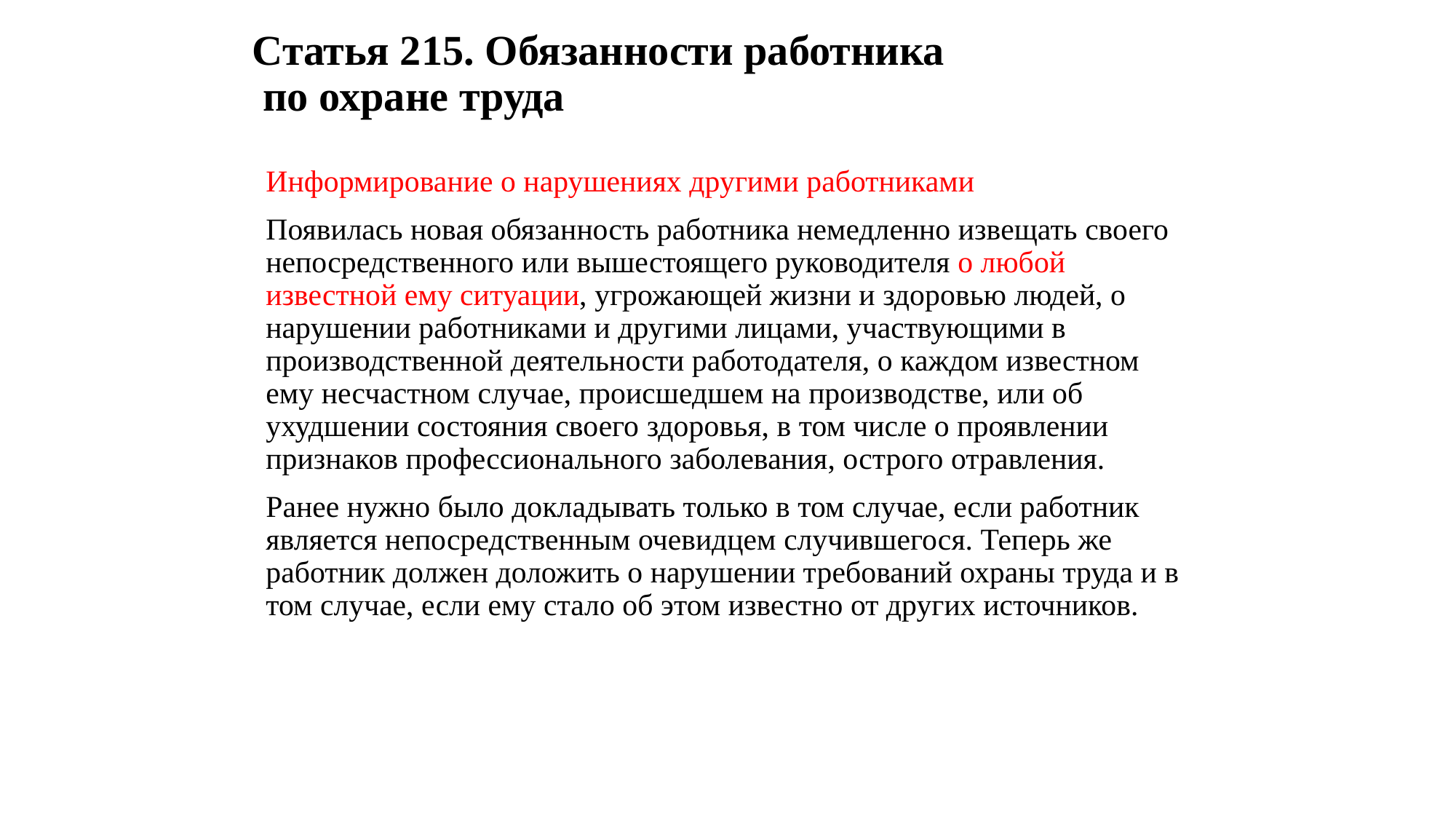

# Статья 215. Обязанности работника по охране труда
Информирование о нарушениях другими работниками
Появилась новая обязанность работника немедленно извещать своего непосредственного или вышестоящего руководителя о любой известной ему ситуации, угрожающей жизни и здоровью людей, о нарушении работниками и другими лицами, участвующими в производственной деятельности работодателя, о каждом известном ему несчастном случае, происшедшем на производстве, или об ухудшении состояния своего здоровья, в том числе о проявлении признаков профессионального заболевания, острого отравления.
Ранее нужно было докладывать только в том случае, если работник является непосредственным очевидцем случившегося. Теперь же работник должен доложить о нарушении требований охраны труда и в том случае, если ему стало об этом известно от других источников.